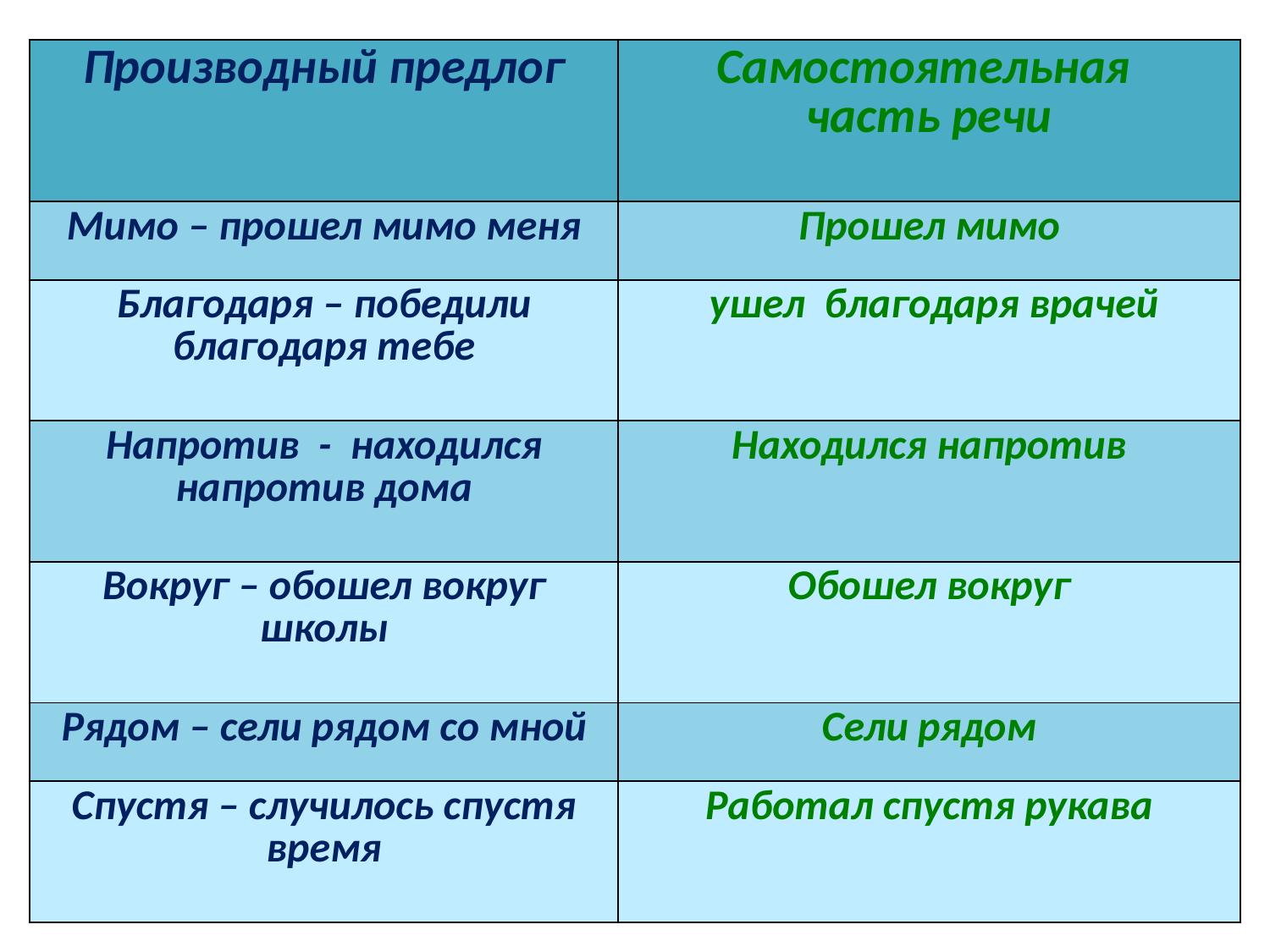

| Производный предлог | Самостоятельная часть речи |
| --- | --- |
| Мимо – прошел мимо меня |  |
| Благодаря |  |
| Напротив |  |
| Вокруг |  |
| Рядом |  |
| Спустя |  |
| Производный предлог | Самостоятельная часть речи |
| --- | --- |
| Мимо – прошел мимо меня | Прошел мимо |
| Благодаря – победили благодаря тебе | ушел благодаря врачей |
| Напротив - находился напротив дома | Находился напротив |
| Вокруг – обошел вокруг школы | Обошел вокруг |
| Рядом – сели рядом со мной | Сели рядом |
| Спустя – случилось спустя время | Работал спустя рукава |